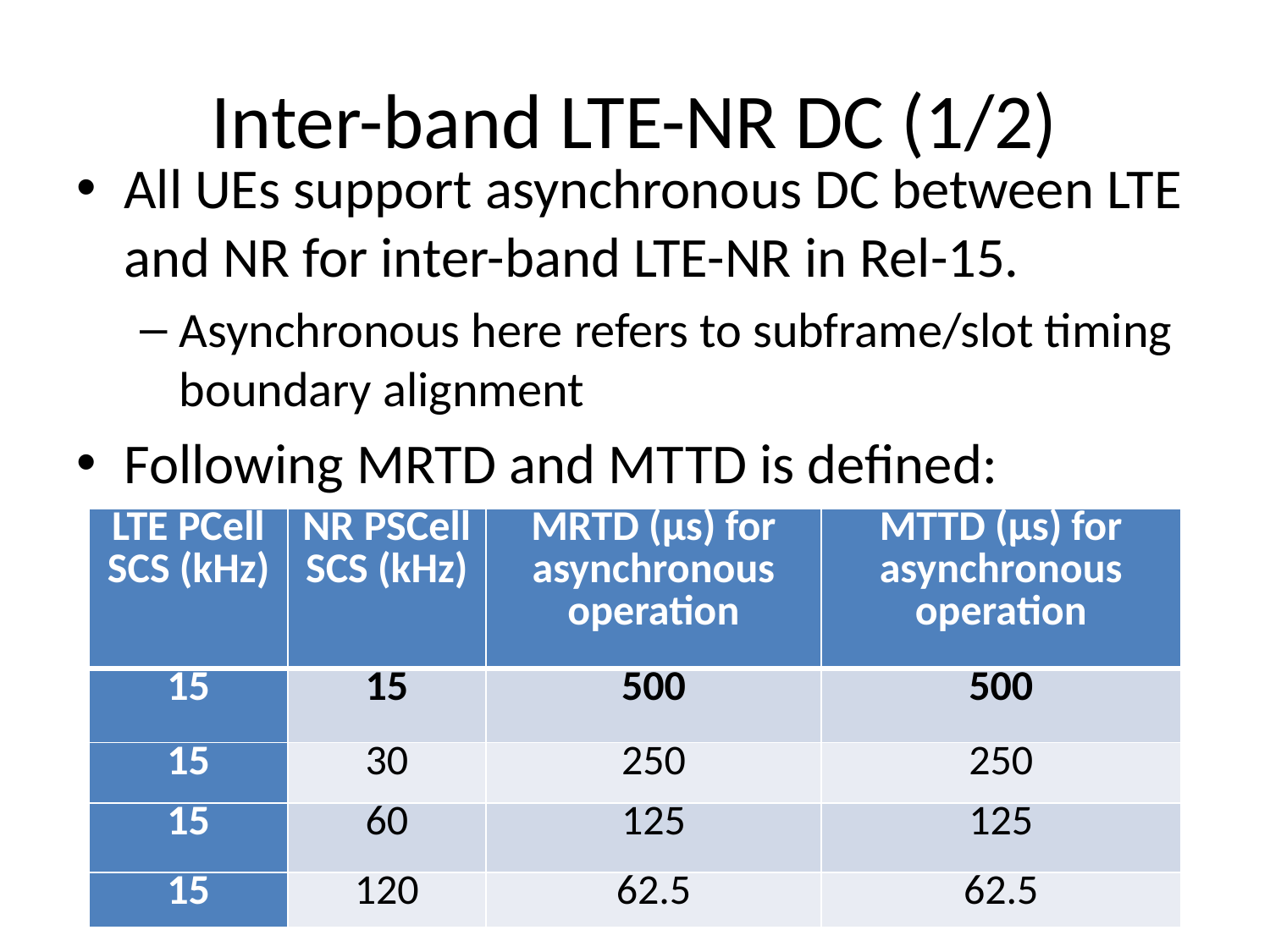

# Inter-band LTE-NR DC (1/2)
All UEs support asynchronous DC between LTE and NR for inter-band LTE-NR in Rel-15.
Asynchronous here refers to subframe/slot timing boundary alignment
Following MRTD and MTTD is defined:
| LTE PCell SCS (kHz) | NR PSCell SCS (kHz) | MRTD (µs) for asynchronous operation | MTTD (µs) for asynchronous operation |
| --- | --- | --- | --- |
| 15 | 15 | 500 | 500 |
| 15 | 30 | 250 | 250 |
| 15 | 60 | 125 | 125 |
| 15 | 120 | 62.5 | 62.5 |